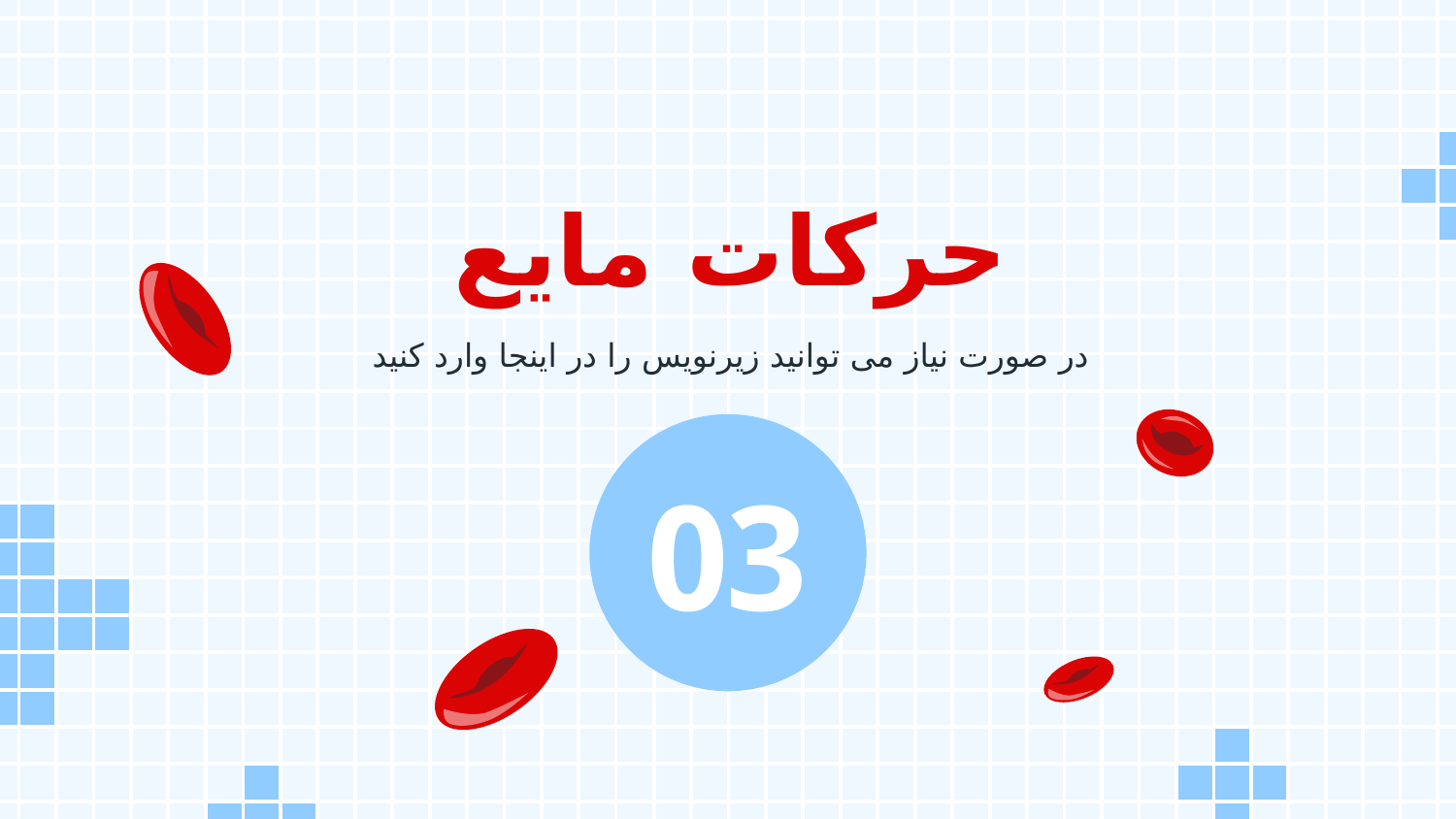

# حرکات مایع

در صورت نیاز می توانید زیرنویس را در اینجا وارد کنید

03